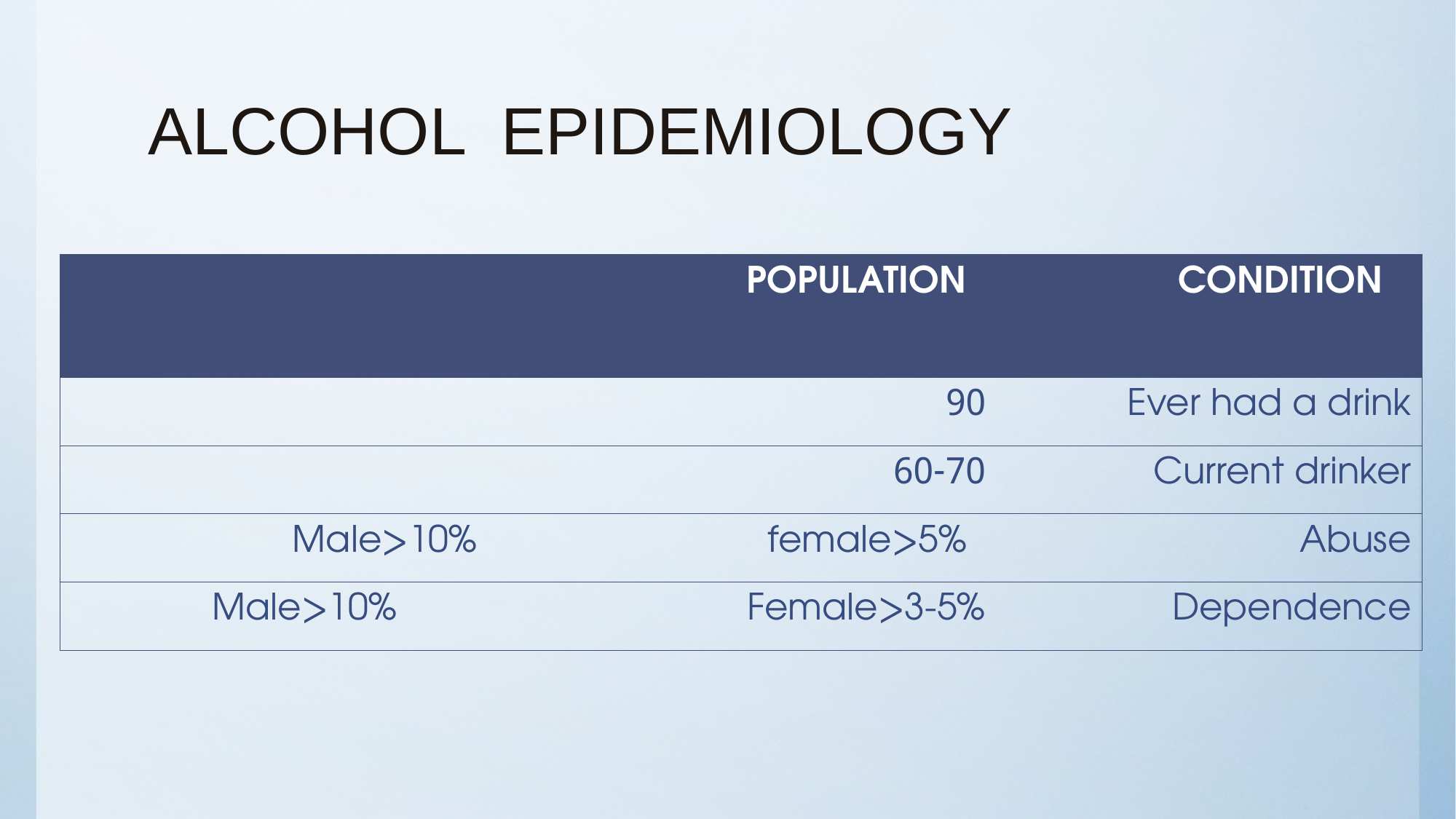

# ALCOHOL  EPIDEMIOLOGY
| POPULATION | CONDITION |
| --- | --- |
| 90 | Ever had a drink |
| 60-70 | Current drinker |
| Male>10% female>5% | Abuse |
| Male>10% Female>3-5% | Dependence |